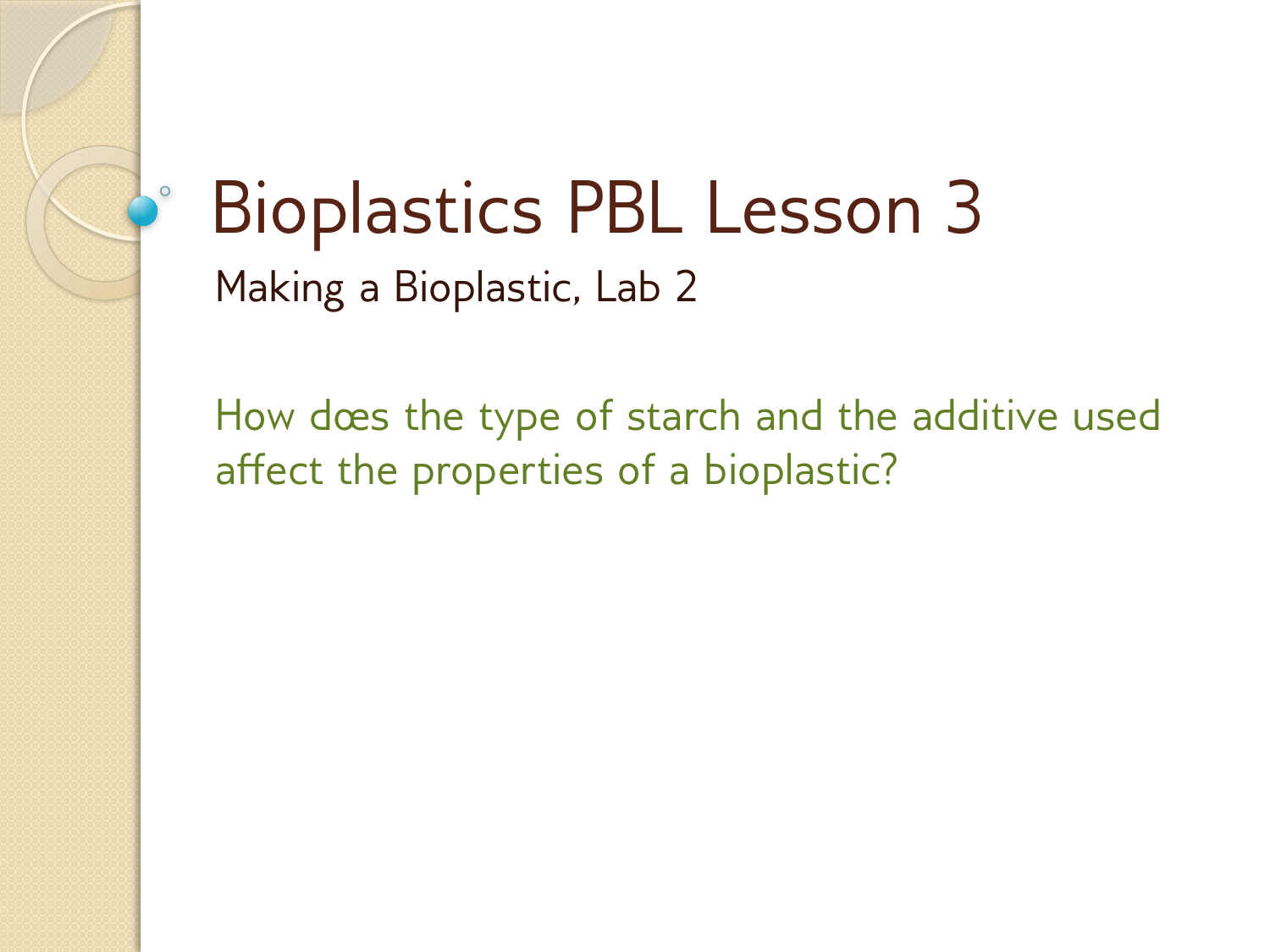

# Bioplastics PBL Lesson 3
Making a Bioplastic, Lab 2

How does the type of starch and the additive used affect the properties of a bioplastic?